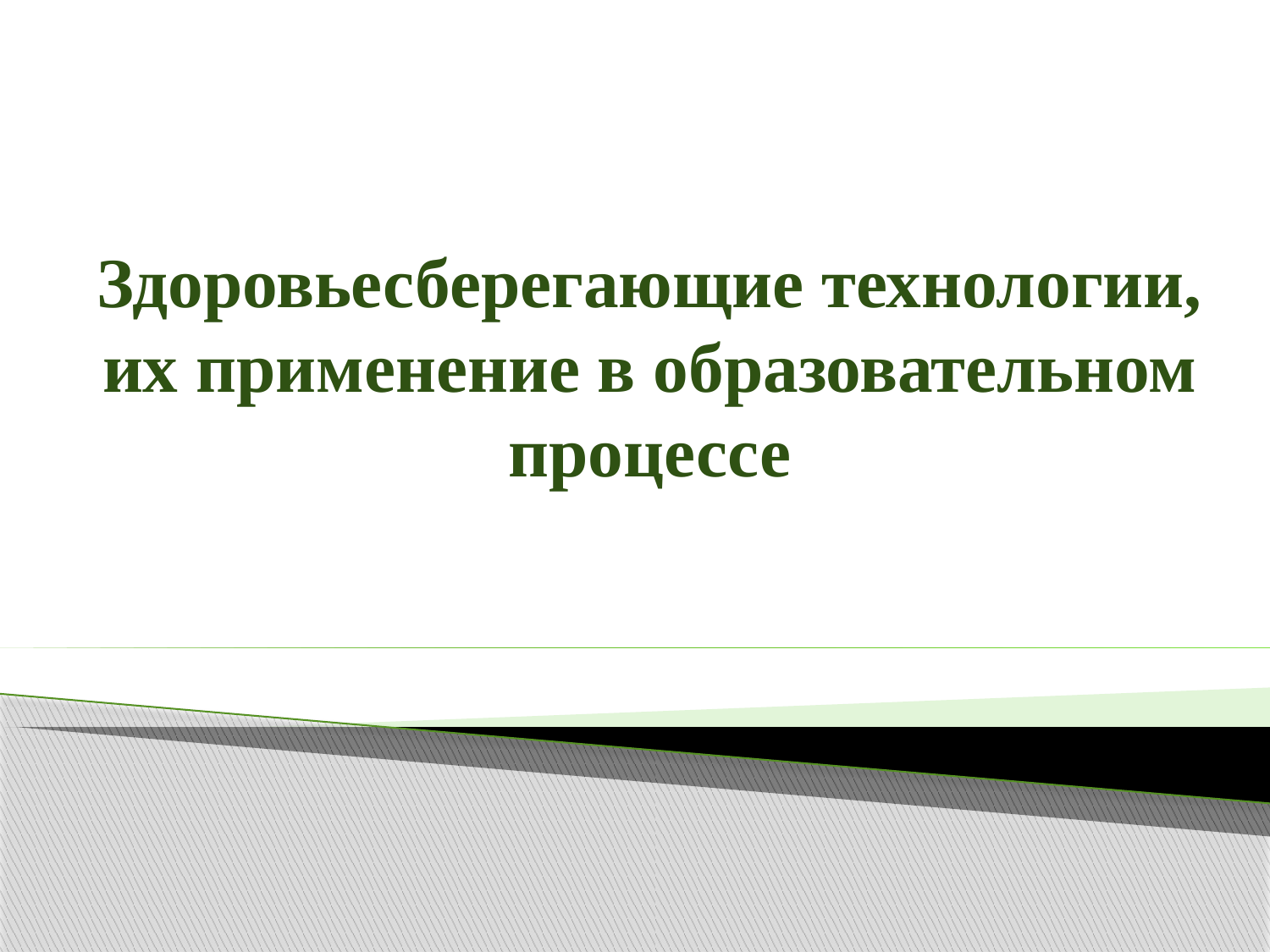

# Здоровьесберегающие технологии, их применение в образовательном процессе